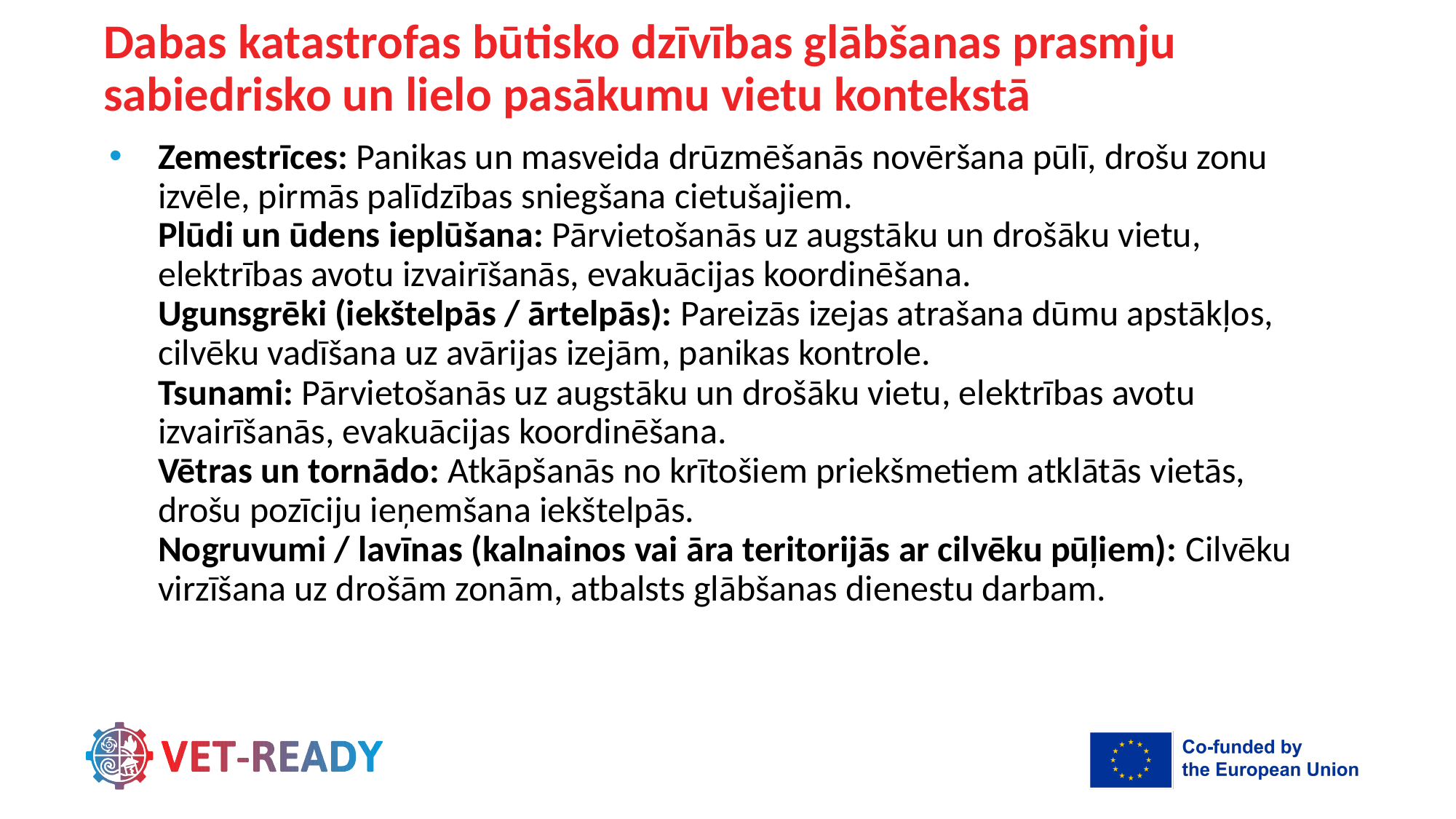

# Dabas katastrofas būtisko dzīvības glābšanas prasmju sabiedrisko un lielo pasākumu vietu kontekstā
Zemestrīces: Panikas un masveida drūzmēšanās novēršana pūlī, drošu zonu izvēle, pirmās palīdzības sniegšana cietušajiem.
Plūdi un ūdens ieplūšana: Pārvietošanās uz augstāku un drošāku vietu, elektrības avotu izvairīšanās, evakuācijas koordinēšana.
Ugunsgrēki (iekštelpās / ārtelpās): Pareizās izejas atrašana dūmu apstākļos, cilvēku vadīšana uz avārijas izejām, panikas kontrole.
Tsunami: Pārvietošanās uz augstāku un drošāku vietu, elektrības avotu izvairīšanās, evakuācijas koordinēšana.
Vētras un tornādo: Atkāpšanās no krītošiem priekšmetiem atklātās vietās, drošu pozīciju ieņemšana iekštelpās.
Nogruvumi / lavīnas (kalnainos vai āra teritorijās ar cilvēku pūļiem): Cilvēku virzīšana uz drošām zonām, atbalsts glābšanas dienestu darbam.